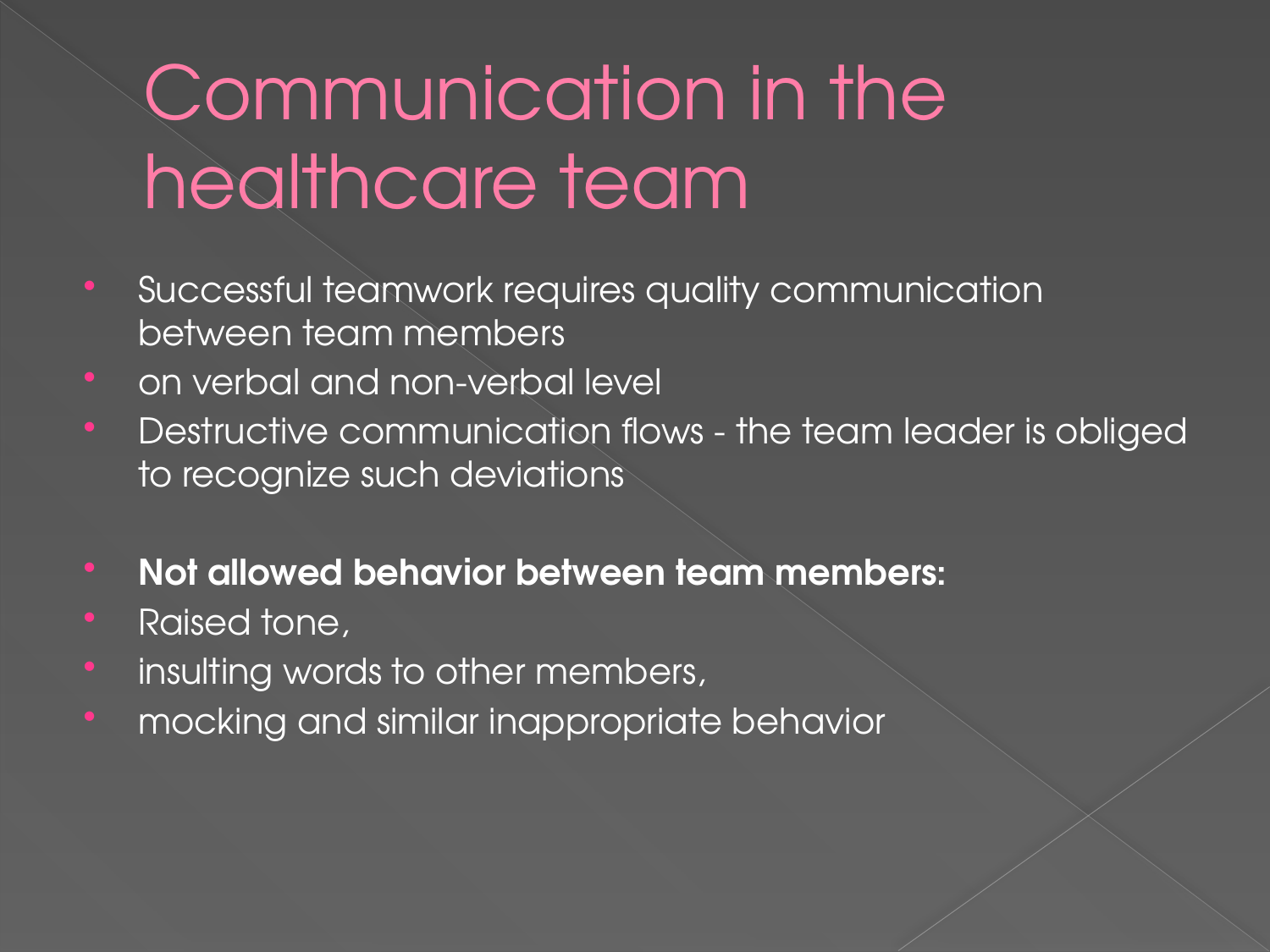

# Communication in the healthcare team
Successful teamwork requires quality communication between team members
on verbal and non-verbal level
Destructive communication flows - the team leader is obliged to recognize such deviations

Not allowed behavior between team members:
Raised tone,
insulting words to other members,
mocking and similar inappropriate behavior